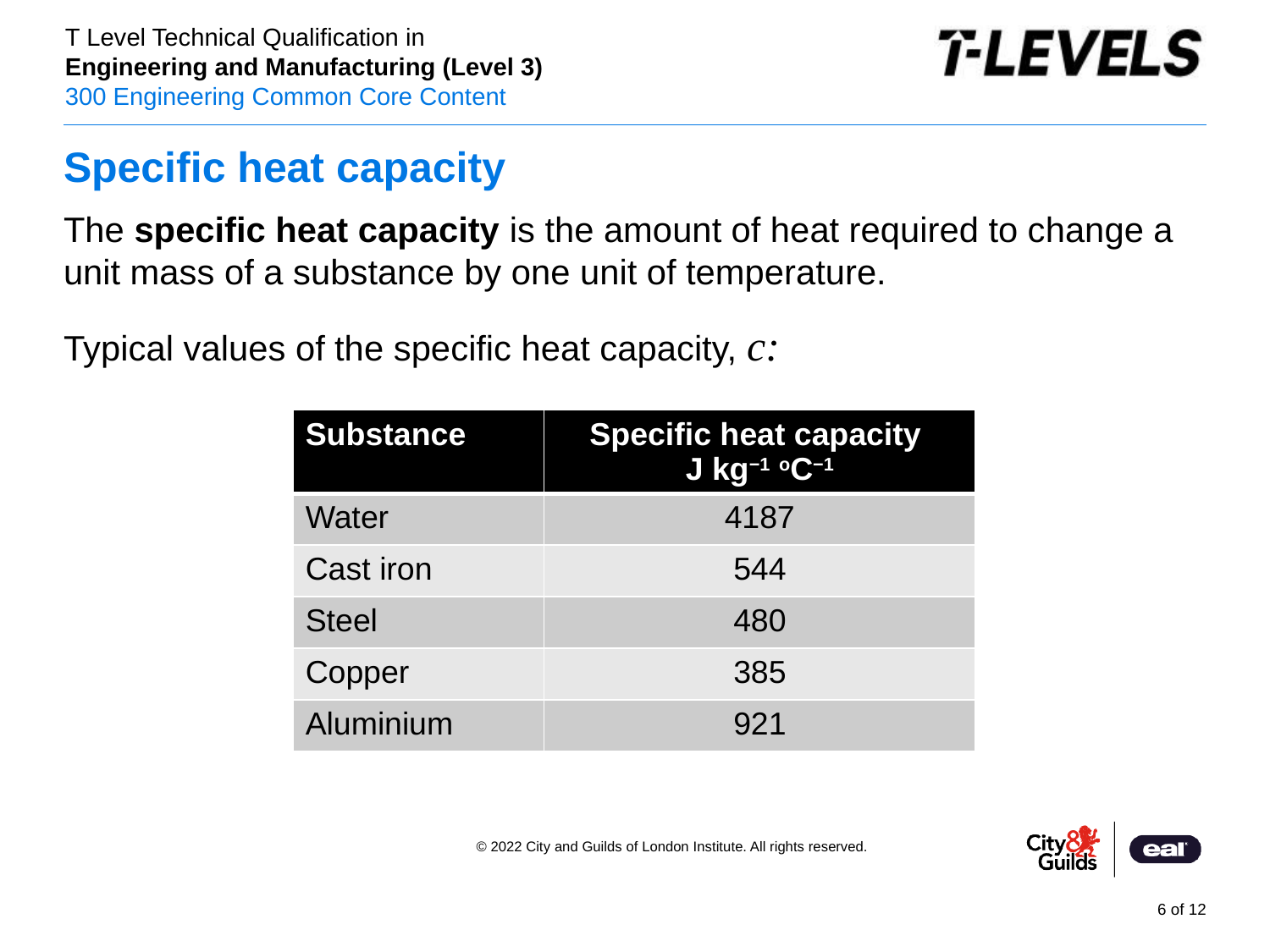

# Specific heat capacity
The specific heat capacity is the amount of heat required to change a unit mass of a substance by one unit of temperature.
Typical values of the specific heat capacity, c:

| Substance | Specific heat capacity J kg−1 oC−1 |
| --- | --- |
| Water | 4187 |
| Cast iron | 544 |
| Steel | 480 |
| Copper | 385 |
| Aluminium | 921 |